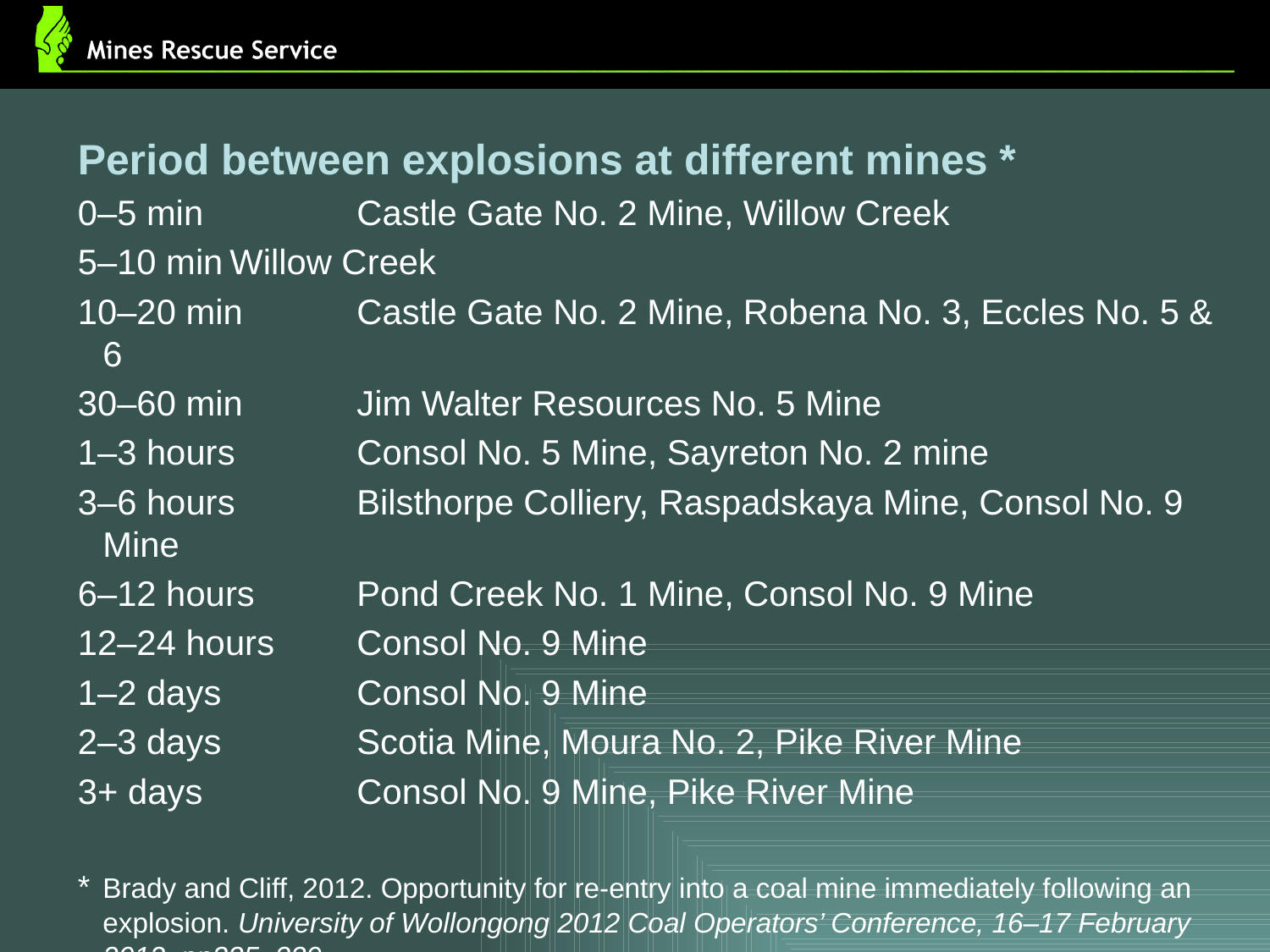

Period between explosions at different mines *
0–5 min		Castle Gate No. 2 Mine, Willow Creek
5–10 min	Willow Creek
10–20 min	Castle Gate No. 2 Mine, Robena No. 3, Eccles No. 5 & 6
30–60 min	Jim Walter Resources No. 5 Mine
1–3 hours	Consol No. 5 Mine, Sayreton No. 2 mine
3–6 hours	Bilsthorpe Colliery, Raspadskaya Mine, Consol No. 9 Mine
6–12 hours	Pond Creek No. 1 Mine, Consol No. 9 Mine
12–24 hours	Consol No. 9 Mine
1–2 days		Consol No. 9 Mine
2–3 days		Scotia Mine, Moura No. 2, Pike River Mine
3+ days		Consol No. 9 Mine, Pike River Mine

*	Brady and Cliff, 2012. Opportunity for re-entry into a coal mine immediately following an explosion. University of Wollongong 2012 Coal Operators’ Conference, 16–17 February 2012, pp335–339